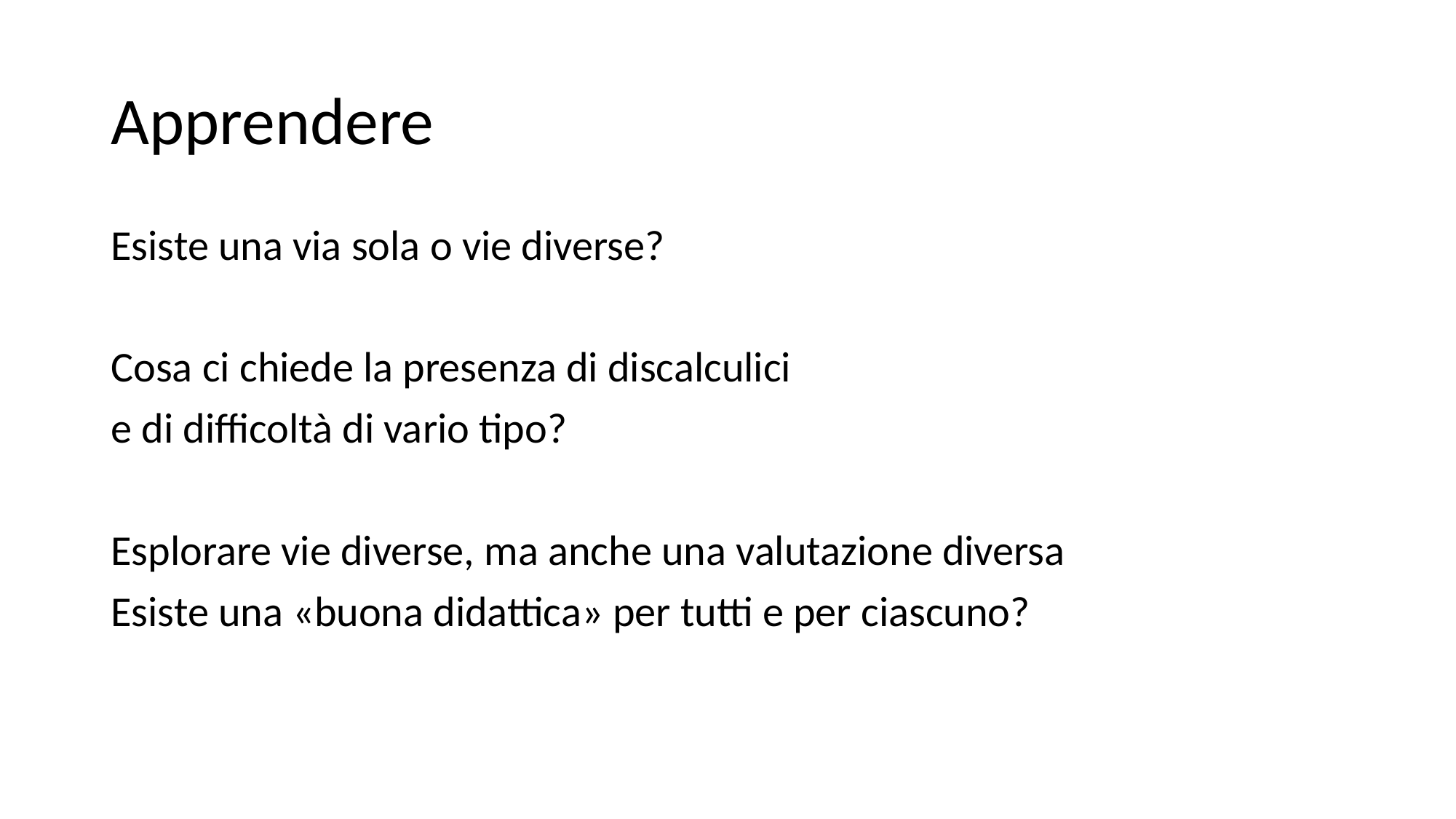

# Apprendere
Esiste una via sola o vie diverse?

Cosa ci chiede la presenza di discalculici
e di difficoltà di vario tipo?

Esplorare vie diverse, ma anche una valutazione diversa
Esiste una «buona didattica» per tutti e per ciascuno?